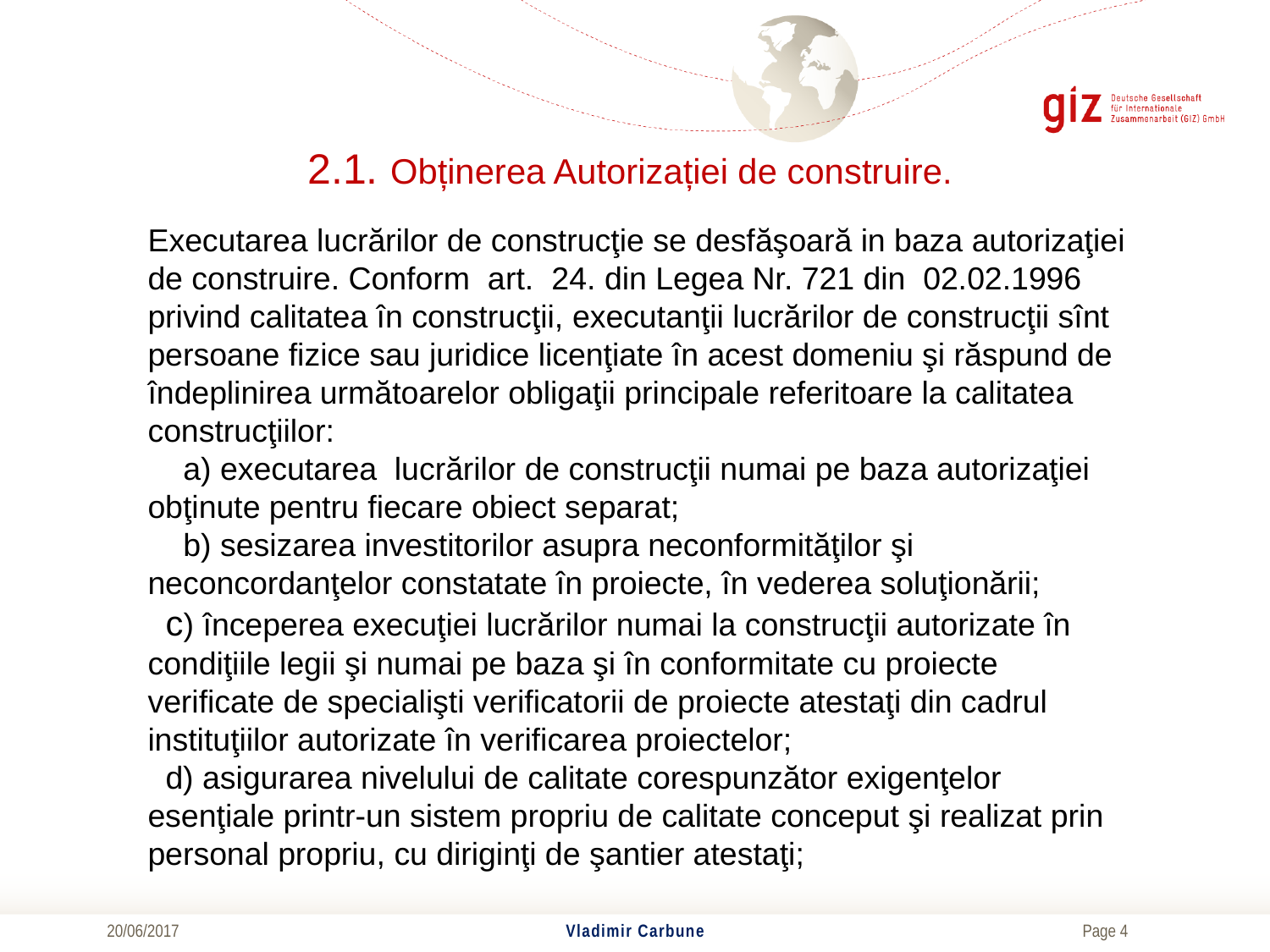

# 2.1. Obținerea Autorizației de construire.
Executarea lucrărilor de construcţie se desfăşoară in baza autorizaţiei de construire. Conform  art.  24. din Legea Nr. 721 din  02.02.1996 privind calitatea în construcţii, executanţii lucrărilor de construcţii sînt persoane fizice sau juridice licenţiate în acest domeniu şi răspund de îndeplinirea următoarelor obligaţii principale referitoare la calitatea construcţiilor:
    a) executarea  lucrărilor de construcţii numai pe baza autorizaţiei obţinute pentru fiecare obiect separat;
    b) sesizarea investitorilor asupra neconformităţilor şi neconcordanţelor constatate în proiecte, în vederea soluţionării;
  c) începerea execuţiei lucrărilor numai la construcţii autorizate în condiţiile legii şi numai pe baza şi în conformitate cu proiecte verificate de specialişti verificatorii de proiecte atestaţi din cadrul instituţiilor autorizate în verificarea proiectelor;
  d) asigurarea nivelului de calitate corespunzător exigenţelor esenţiale printr-un sistem propriu de calitate conceput şi realizat prin personal propriu, cu diriginţi de şantier atestaţi;

20/06/2017
Vladimir Carbune